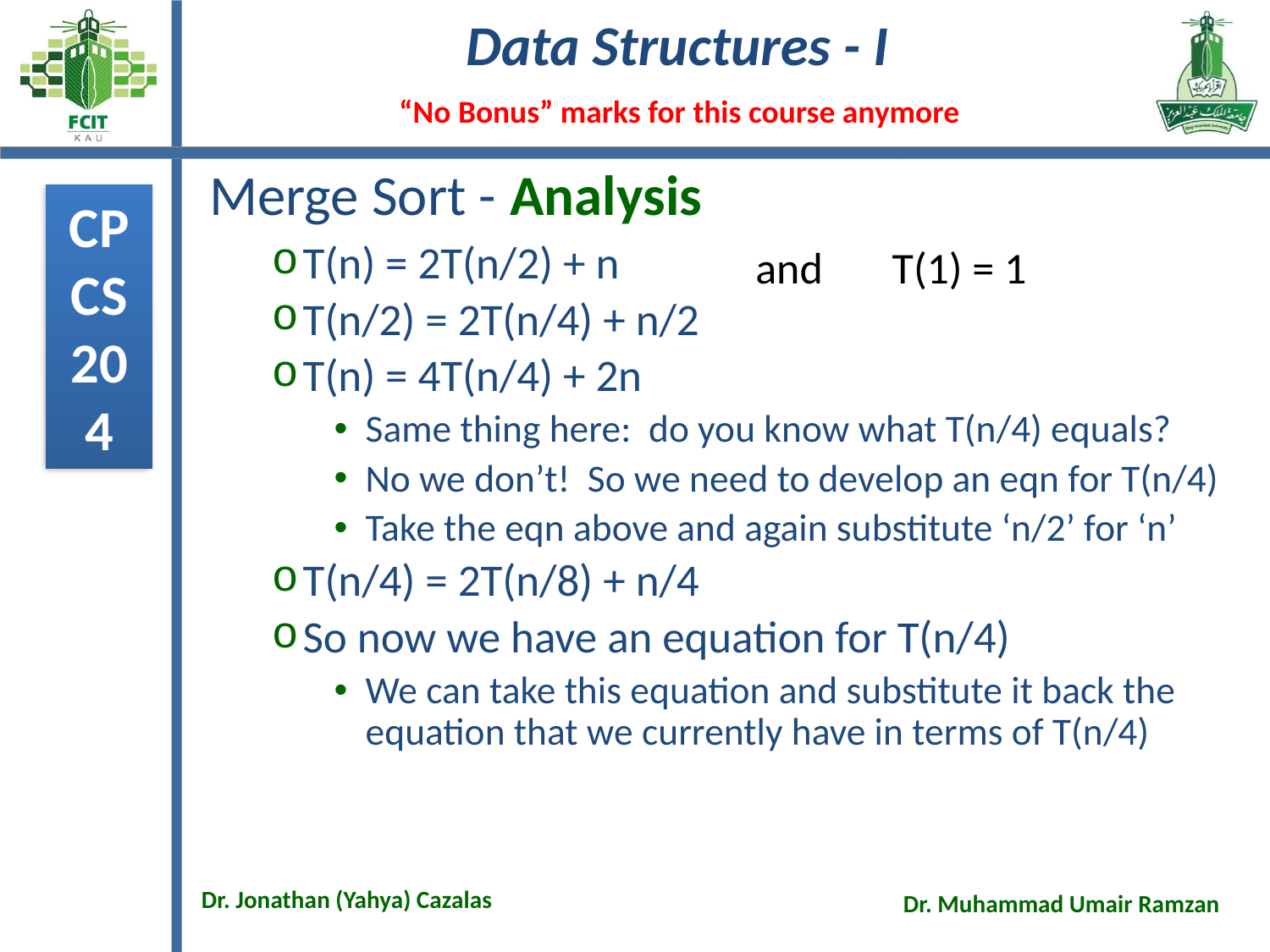

# Merge Sort - Analysis
T(n) = 2T(n/2) + n
T(n/2) = 2T(n/4) + n/2
T(n) = 4T(n/4) + 2n
Same thing here:  do you know what T(n/4) equals?
No we don’t!  So we need to develop an eqn for T(n/4)
Take the eqn above and again substitute ‘n/2’ for ‘n’
T(n/4) = 2T(n/8) + n/4
So now we have an equation for T(n/4)
We can take this equation and substitute it back the equation that we currently have in terms of T(n/4)

 and       T(1) = 1